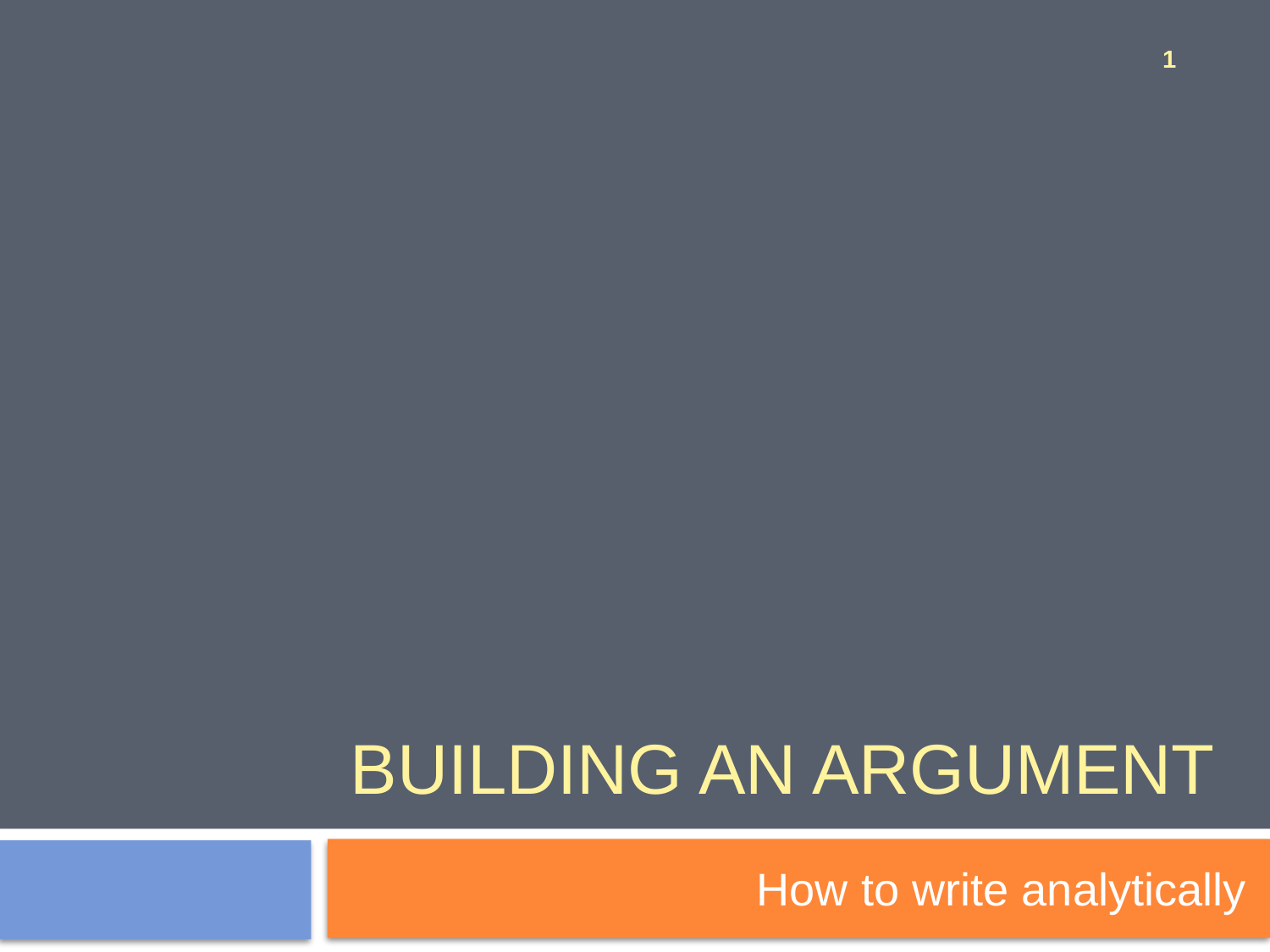

1
# Building an Argument
How to write analytically